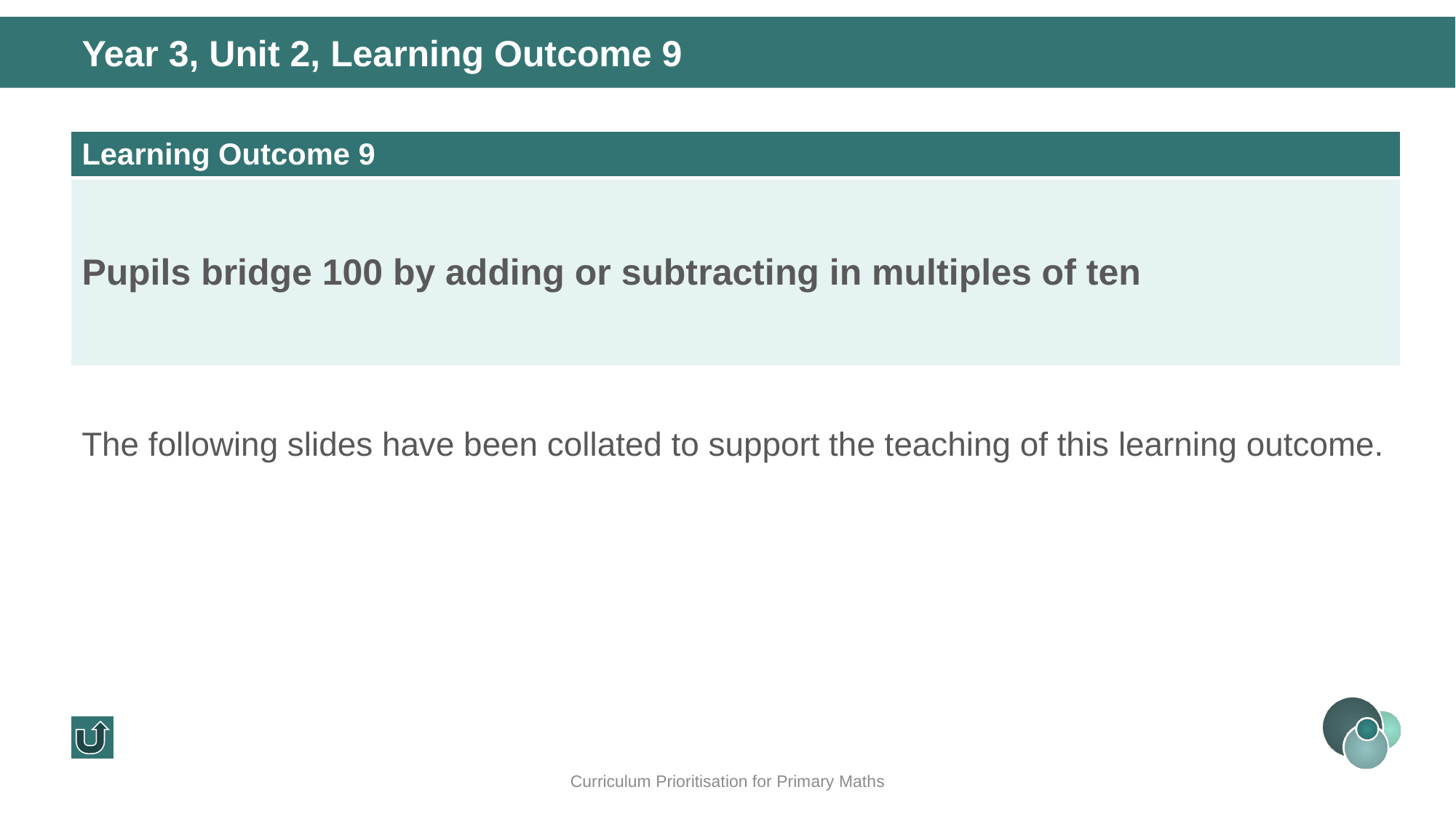

Year 3, Unit 2, Learning Outcome 9
| Learning Outcome 9 |
| --- |
| Pupils bridge 100 by adding or subtracting in multiples of ten |
The following slides have been collated to support the teaching of this learning outcome.

Curriculum Prioritisation for Primary Maths